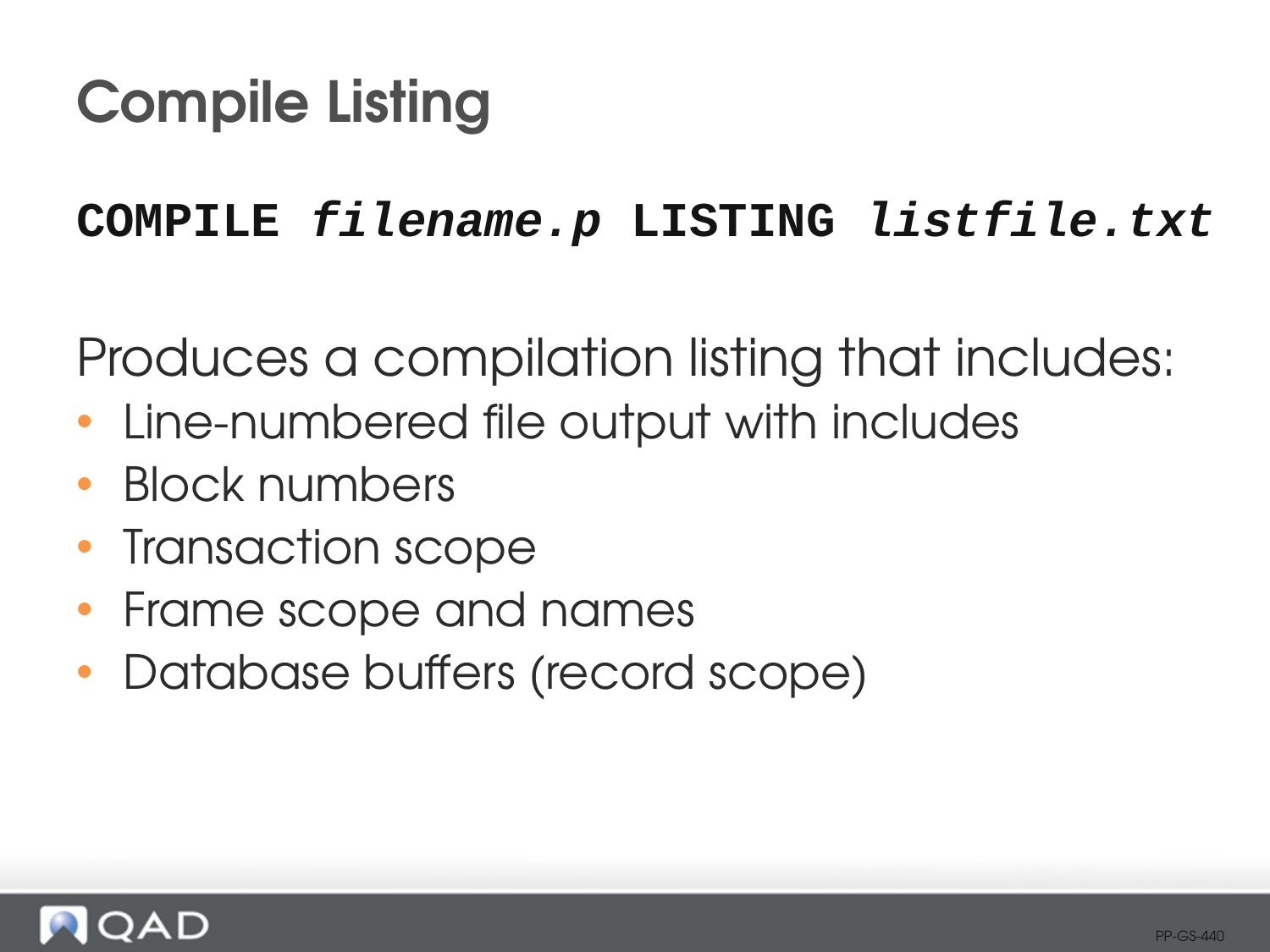

# Compile Listing
COMPILE filename.p LISTING listfile.txt

Produces a compilation listing that includes:
Line-numbered file output with includes
Block numbers
Transaction scope
Frame scope and names
Database buffers (record scope)

PP-GS-440